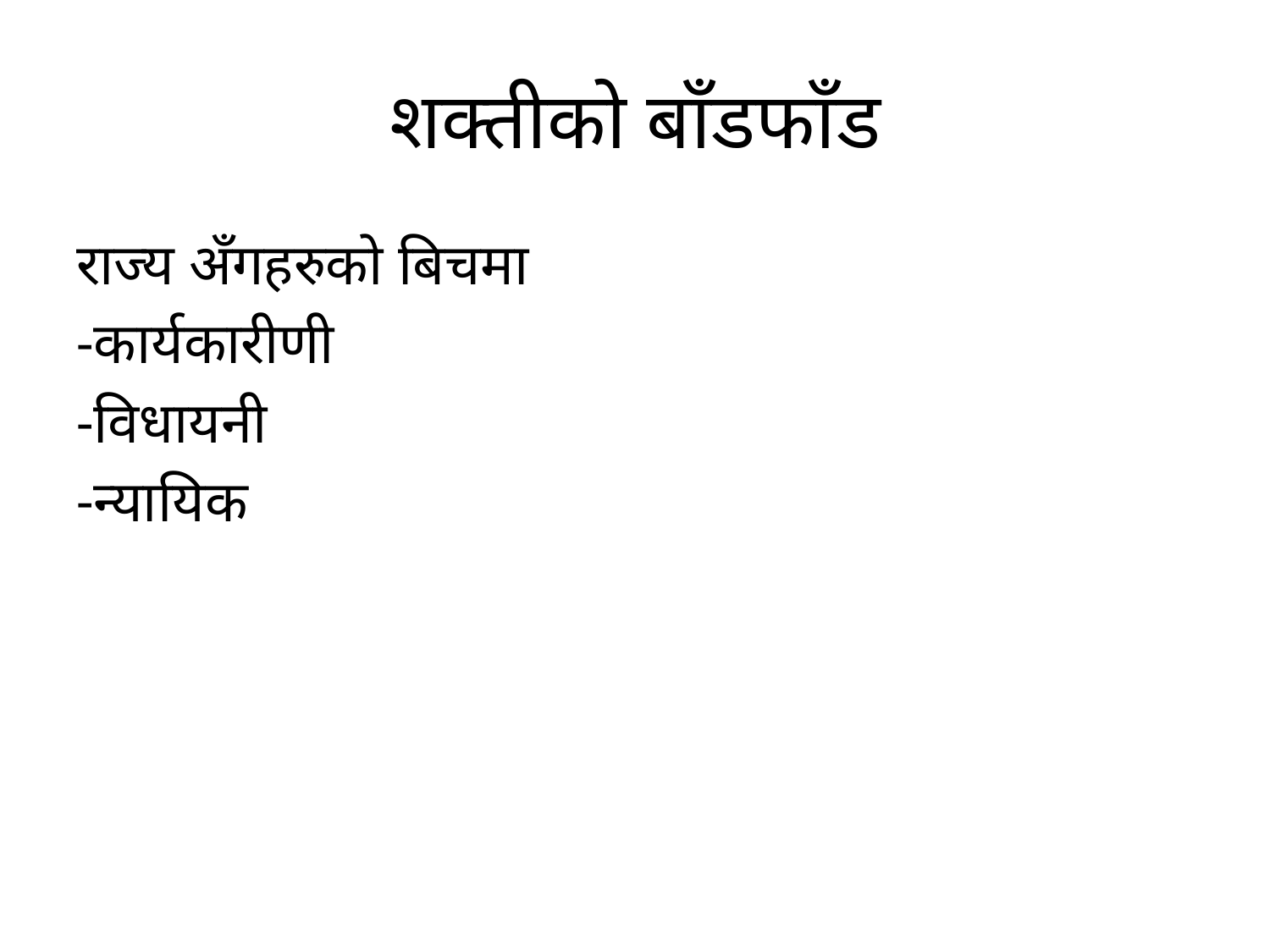

# शक्तीको बाँडफाँड
राज्य अँगहरुको बिचमा
-कार्यकारीणी
-विधायनी
-न्यायिक